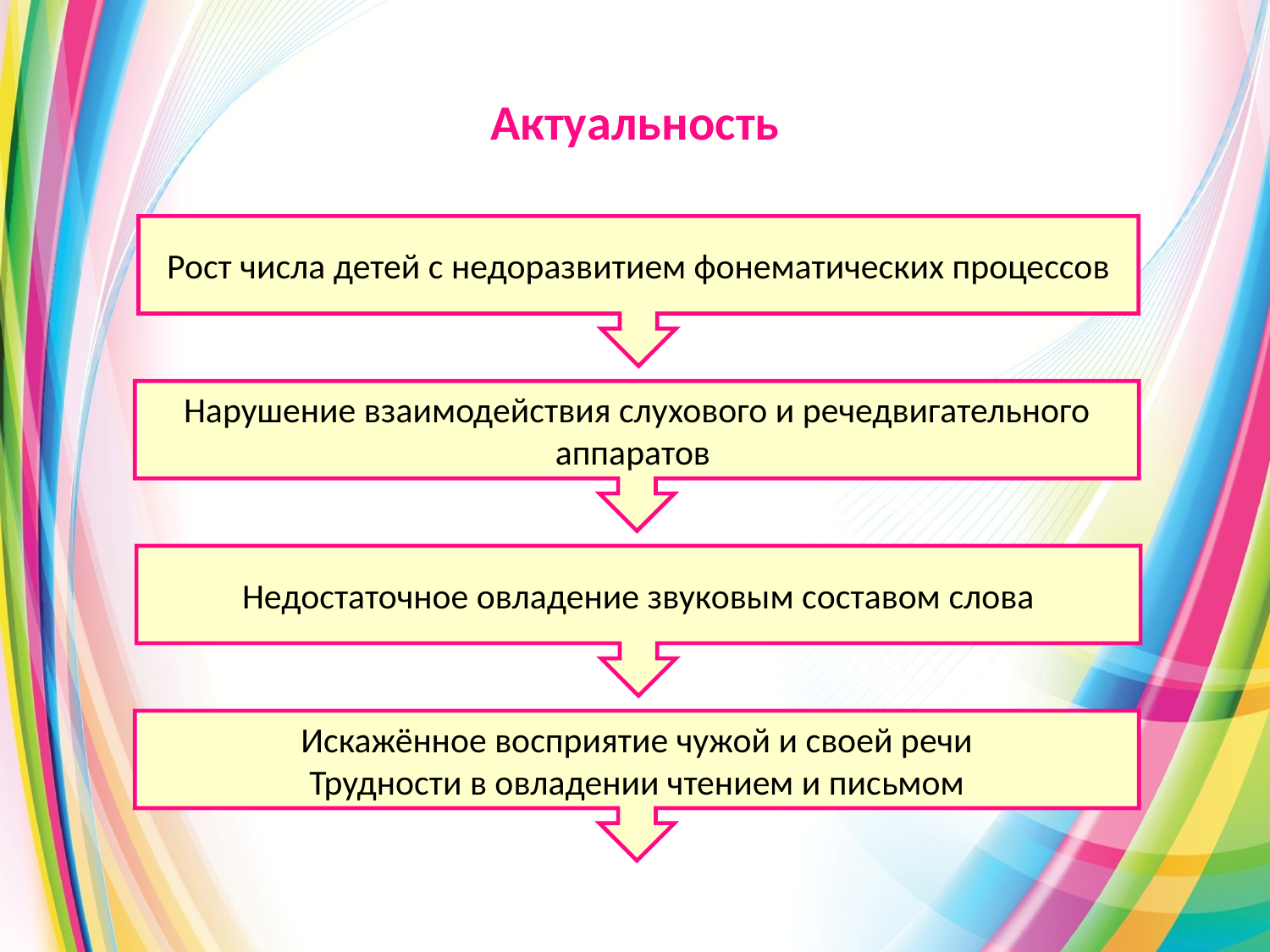

# Актуальность
Рост числа детей с недоразвитием фонематических процессов
Нарушение взаимодействия слухового и речедвигательного аппаратов
Недостаточное овладение звуковым составом слова
Искажённое восприятие чужой и своей речи
Трудности в овладении чтением и письмом